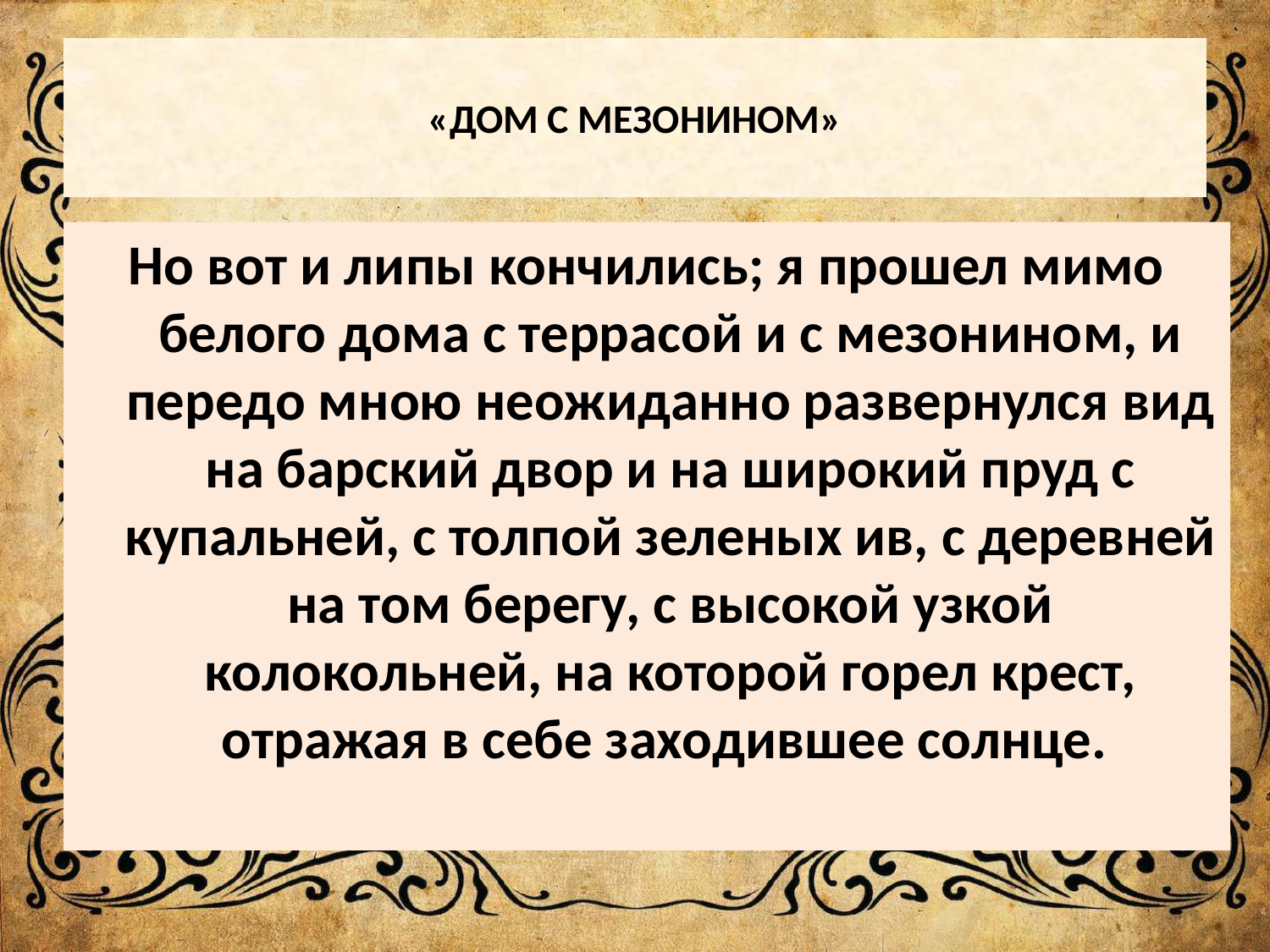

# «ДОМ С МЕЗОНИНОМ»
Но вот и липы кончились; я прошел мимо белого дома с террасой и с мезонином, и передо мною неожиданно развернулся вид на барский двор и на широкий пруд с купальней, с толпой зеленых ив, с деревней на том берегу, с высокой узкой колокольней, на которой горел крест, отражая в себе заходившее солнце.